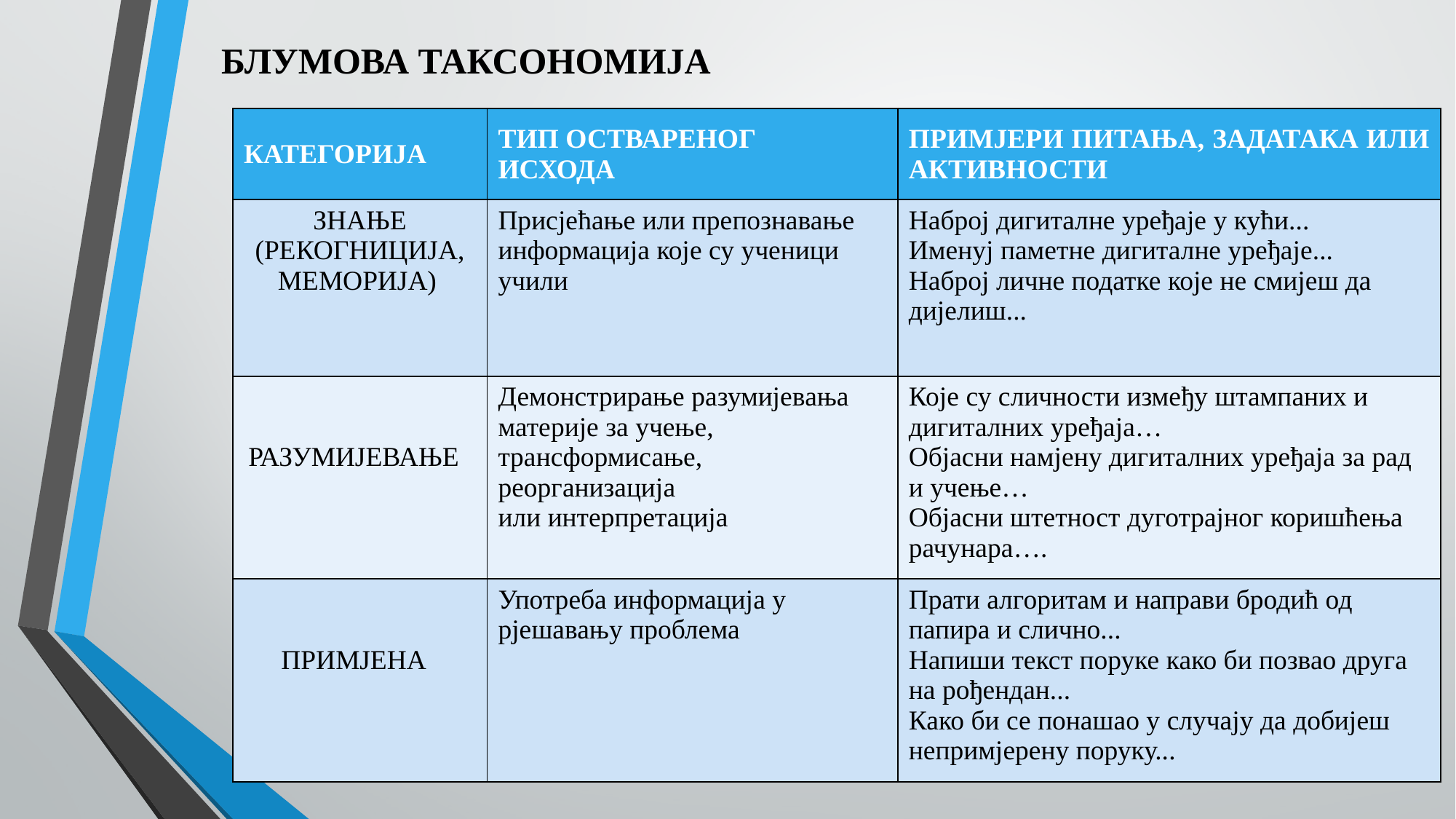

БЛУМОВА ТАКСОНОМИЈА
| КАТЕГОРИЈА  ​ | ТИП ОСТВАРЕНОГ ИСХОДА  ​ | ПРИМЈЕРИ ПИТАЊА, ЗАДАТАКА ИЛИ АКТИВНОСТИ ​ |
| --- | --- | --- |
| ЗНАЊЕ (РЕКОГНИЦИЈА,  МЕМОРИЈА)  ​ | Присјећање или препознавање информација које су ученици учили  ​ | Наброј дигиталне уређаје у кући...  ​ Именуј паметне дигиталне уређаје...  ​ Наброј личне податке које не смијеш да дијелиш...  ​ |
| ​ ​ РАЗУМИЈЕВАЊЕ  ​ | Демонстрирање разумијевања материје за учење, трансформисање, реорганизација или интерпретација  ​ | Које су сличности између штампаних и дигиталних уређаја…  ​ Објасни намјену дигиталних уређаја за рад и учење…  ​ Објасни штетност дуготрајног коришћења рачунара….  ​ |
| ​ ​ ПРИМЈЕНА  ​ | Употреба информација у рјешавању проблема  ​ | Прати алгоритам и направи бродић од папира и слично... ​ Напиши текст поруке како би позвао друга на рођендан... ​ Како би се понашао у случају да добијеш непримјерену поруку...  ​ |